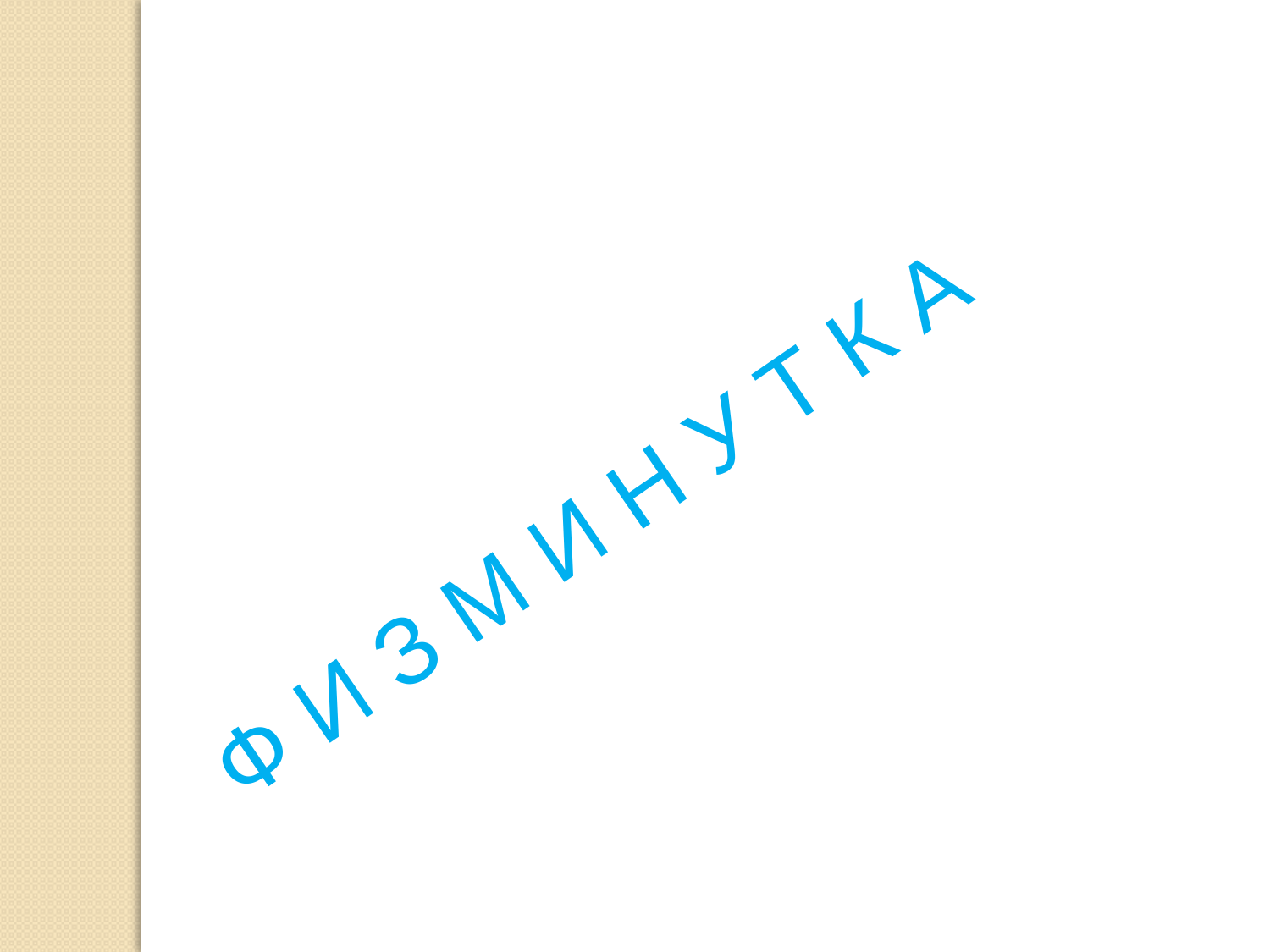

Ф И З М И Н У Т К А